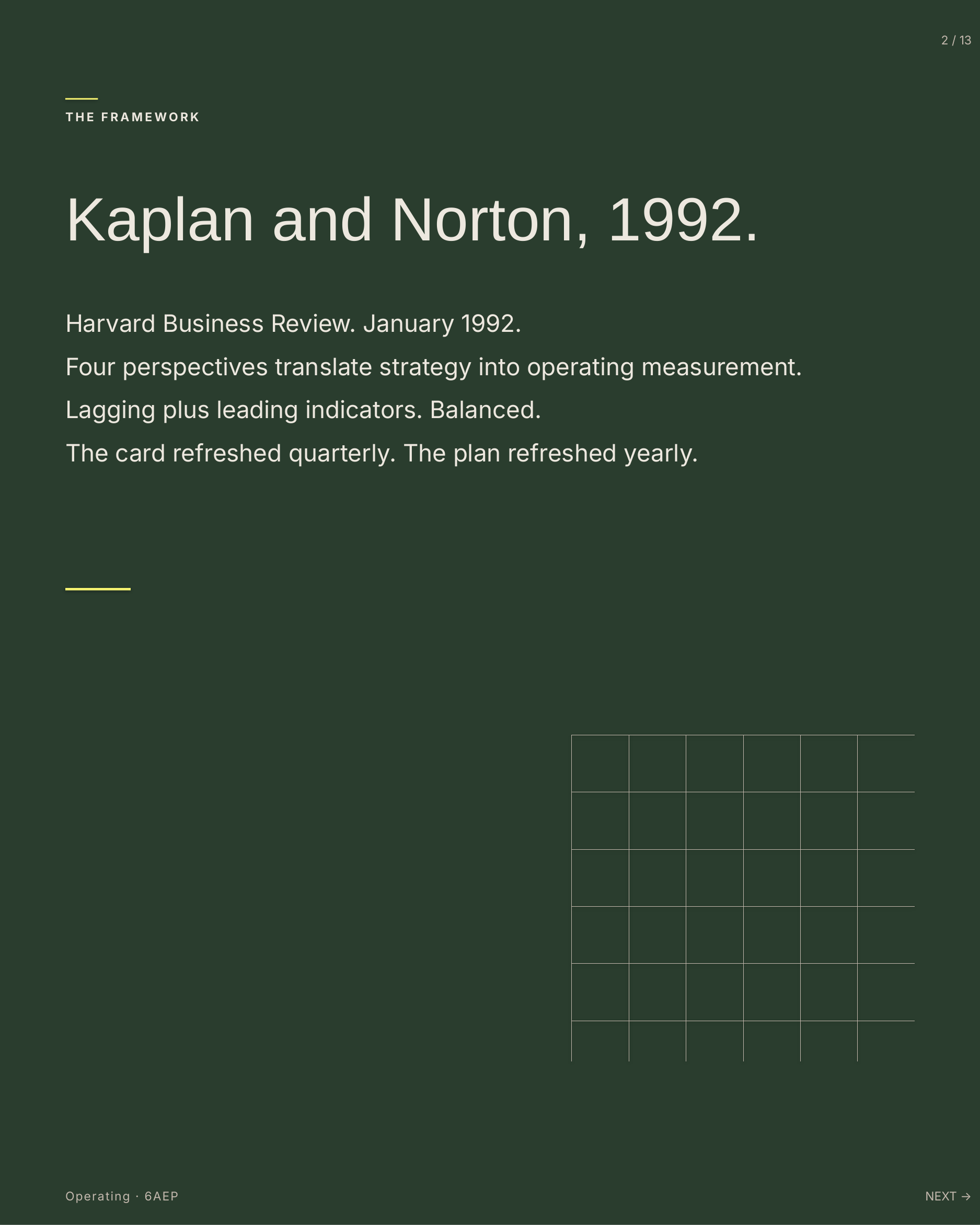

2 / 13

THE FRAMEWORK
Kaplan and Norton, 1992.
Harvard Business Review. January 1992.
Four perspectives translate strategy into operating measurement.
Lagging plus leading indicators. Balanced.
The card refreshed quarterly. The plan refreshed yearly.

Operating · 6AEP
NEXT →